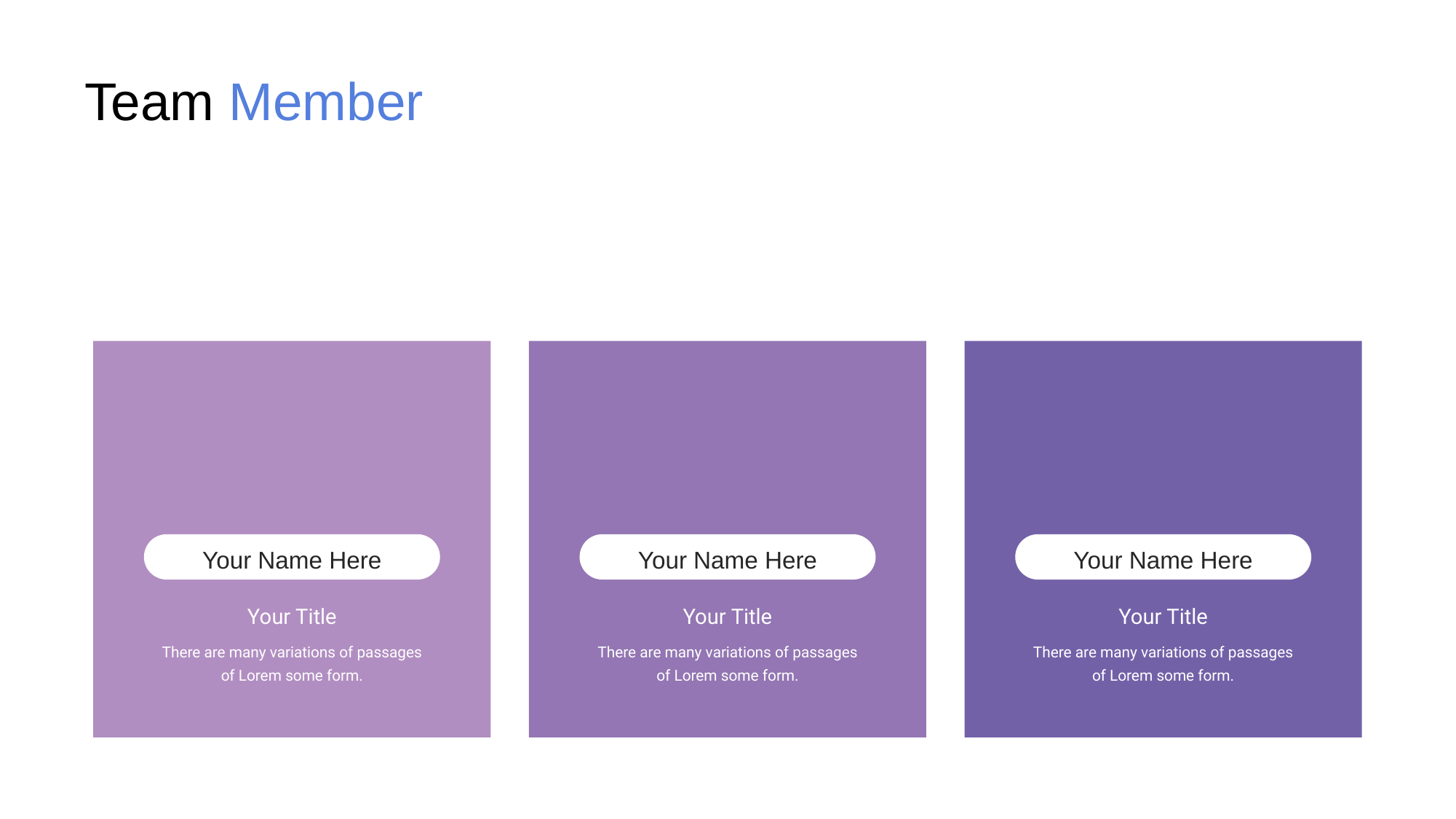

Team Member

Your Name Here
Your Name Here
Your Name Here
Your Title
Your Title
Your Title
There are many variations of passages of Lorem some form.
There are many variations of passages of Lorem some form.
There are many variations of passages of Lorem some form.